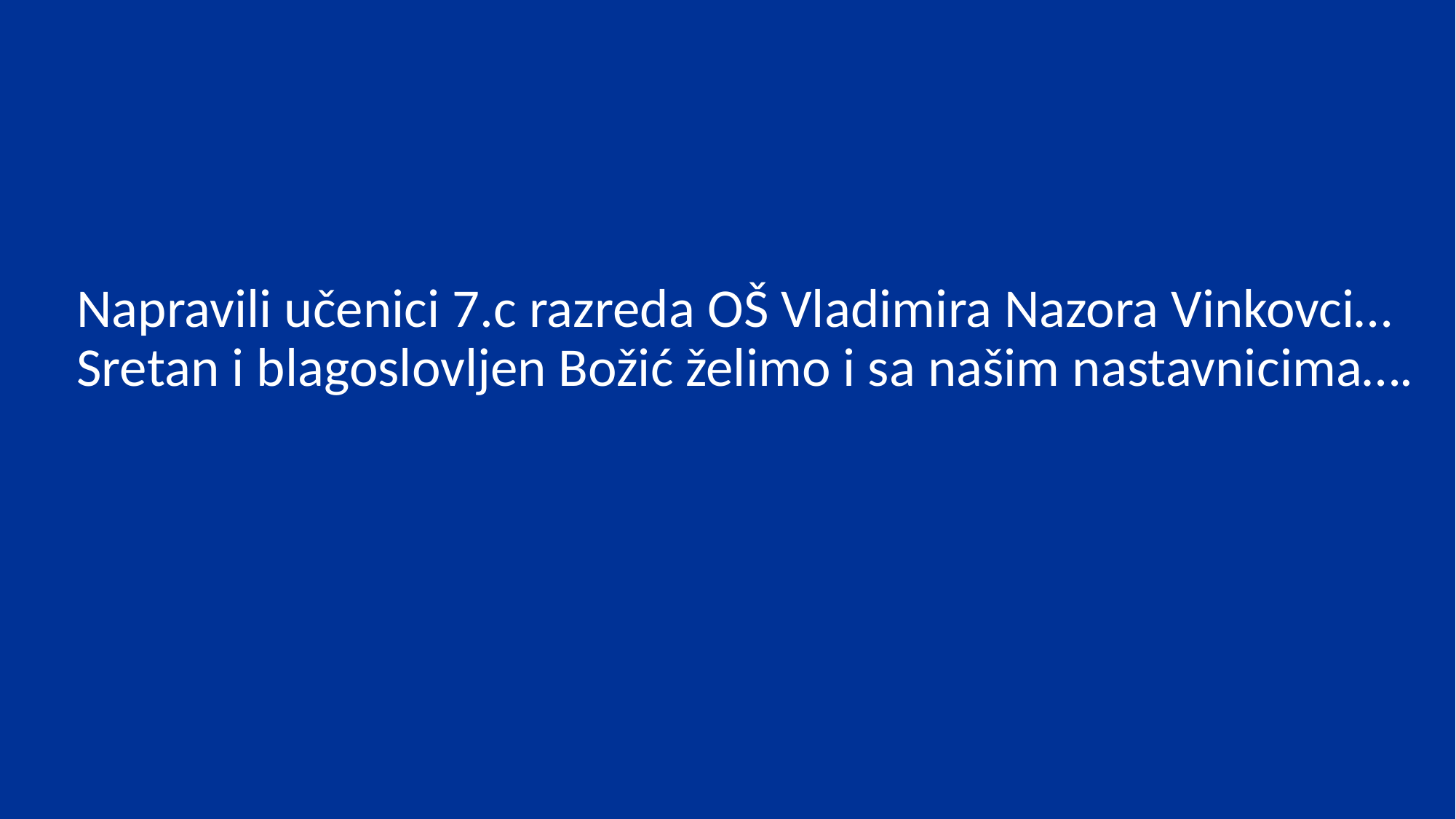

# Napravili učenici 7.c razreda OŠ Vladimira Nazora Vinkovci… Sretan i blagoslovljen Božić želimo i sa našim nastavnicima….